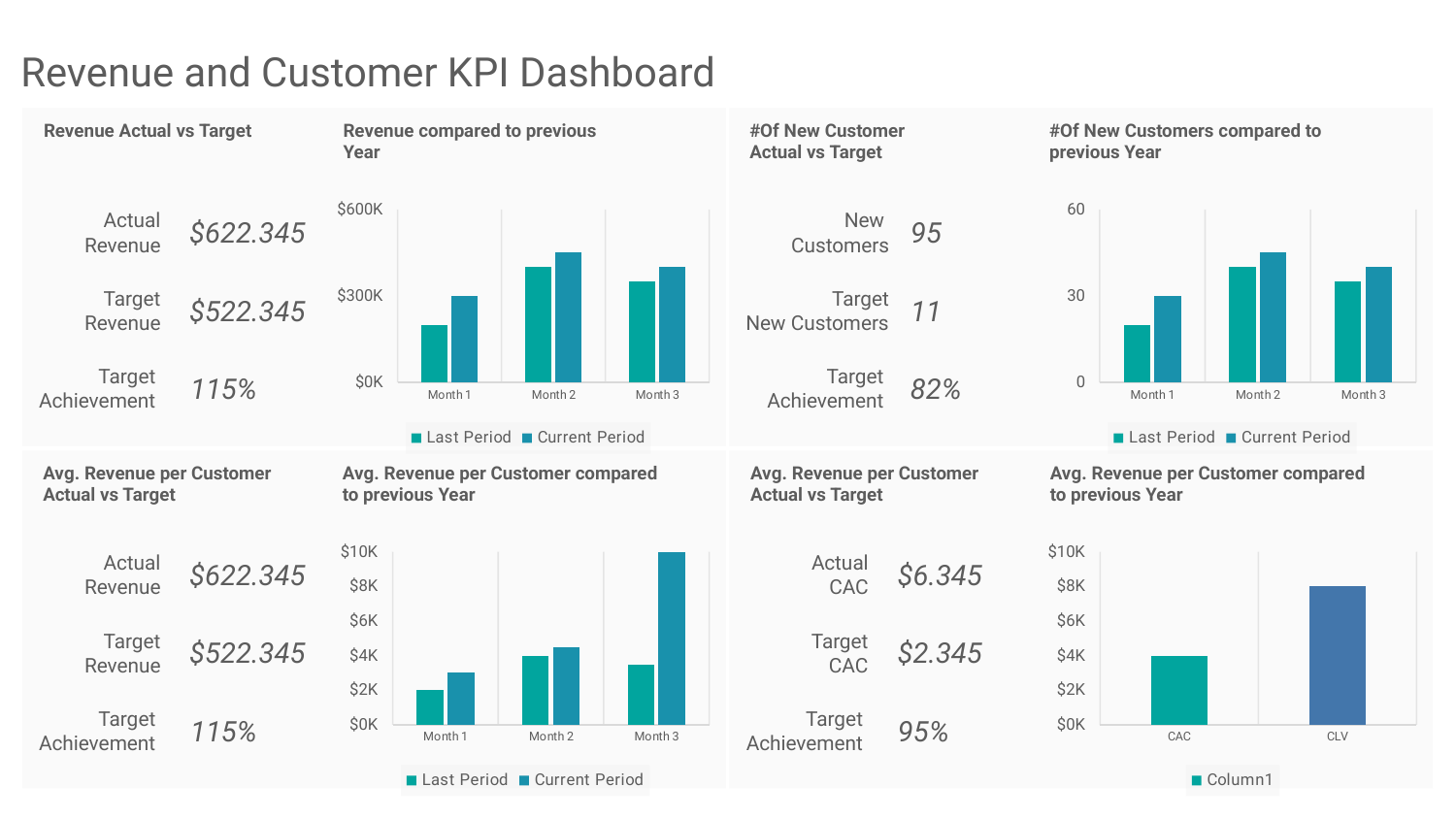

# Revenue and Customer KPI Dashboard

Revenue Actual vs Target
Revenue compared to previous
Year
#Of New Customer
Actual vs Target
#Of New Customers compared to
previous Year

### Chart

| Category | Last Period | Current Period |
|---|---|---|
| Month 1 | 200000.0 | 300000.0 |
| Month 2 | 400000.0 | 450000.0 |
| Month 3 | 350000.0 | 400000.0 |

### Chart

| Category | Last Period | Current Period |
|---|---|---|
| Month 1 | 20.0 | 30.0 |
| Month 2 | 40.0 | 45.0 |
| Month 3 | 35.0 | 40.0 |
Actual
Revenue
New
Customers
$622.345
95
Target
Revenue
Target
New Customers
$522.345
11
Target
Achievement
Target
Achievement
115%
82%

Avg. Revenue per Customer
Actual vs Target
Avg. Revenue per Customer compared
to previous Year
Avg. Revenue per Customer
Actual vs Target
Avg. Revenue per Customer compared
to previous Year

### Chart

| Category | Last Period | Current Period |
|---|---|---|
| Month 1 | 2000.0 | 3000.0 |
| Month 2 | 4000.0 | 4500.0 |
| Month 3 | 3500.0 | 400000.0 |

### Chart

| Category | Column1 |
|---|---|
| CAC | 4000.0 |
| CLV | 8000.0 |
Actual
Revenue
Actual
CAC
$622.345
$6.345
Target
Revenue
Target
CAC
$522.345
$2.345
Target
Achievement
Target
Achievement
115%
95%